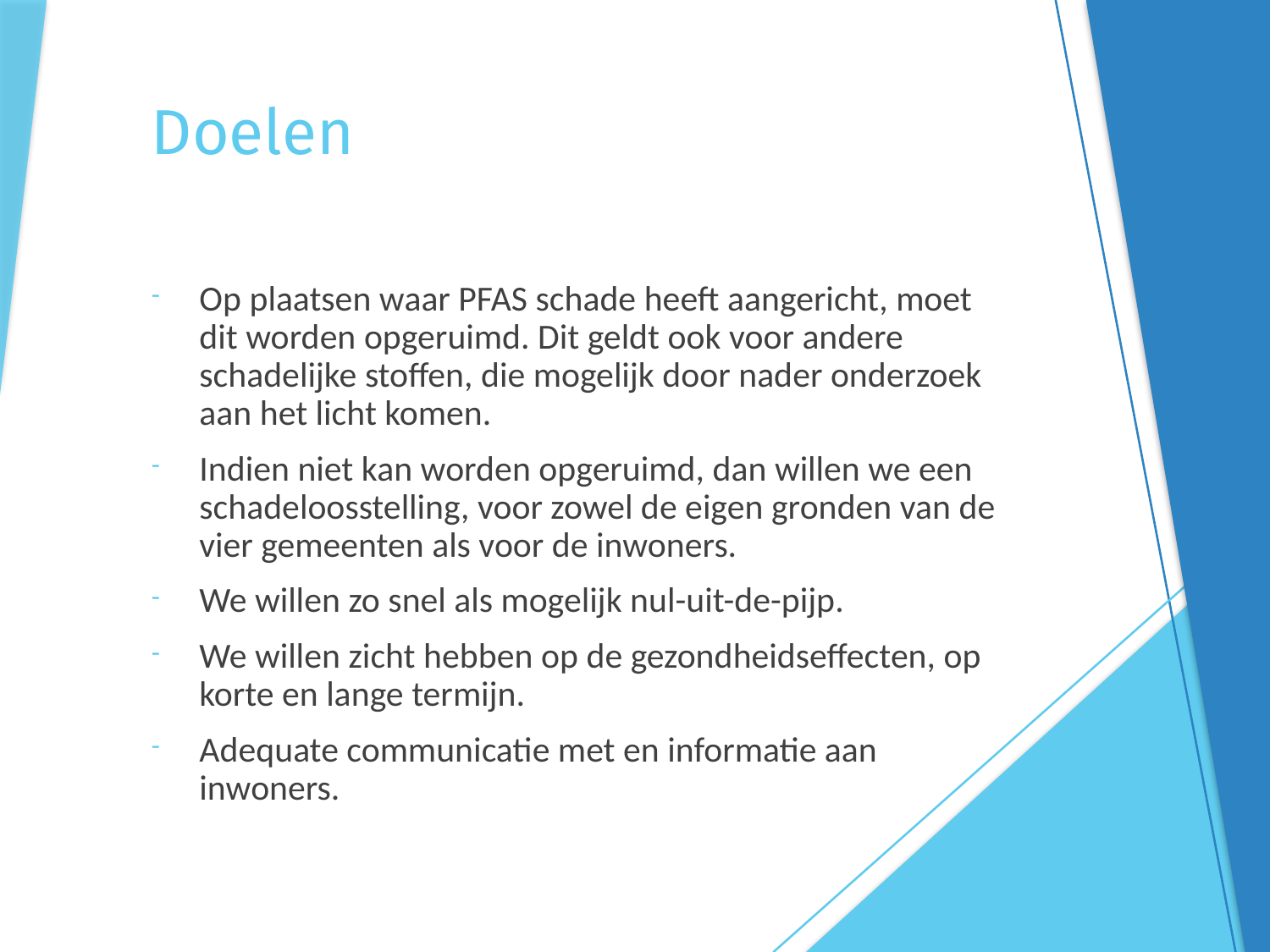

# Doelen

Op plaatsen waar PFAS schade heeft aangericht, moet dit worden opgeruimd. Dit geldt ook voor andere schadelijke stoffen, die mogelijk door nader onderzoek aan het licht komen.
Indien niet kan worden opgeruimd, dan willen we een schadeloosstelling, voor zowel de eigen gronden van de vier gemeenten als voor de inwoners.
We willen zo snel als mogelijk nul-uit-de-pijp.
We willen zicht hebben op de gezondheidseffecten, op korte en lange termijn.
Adequate communicatie met en informatie aan inwoners.